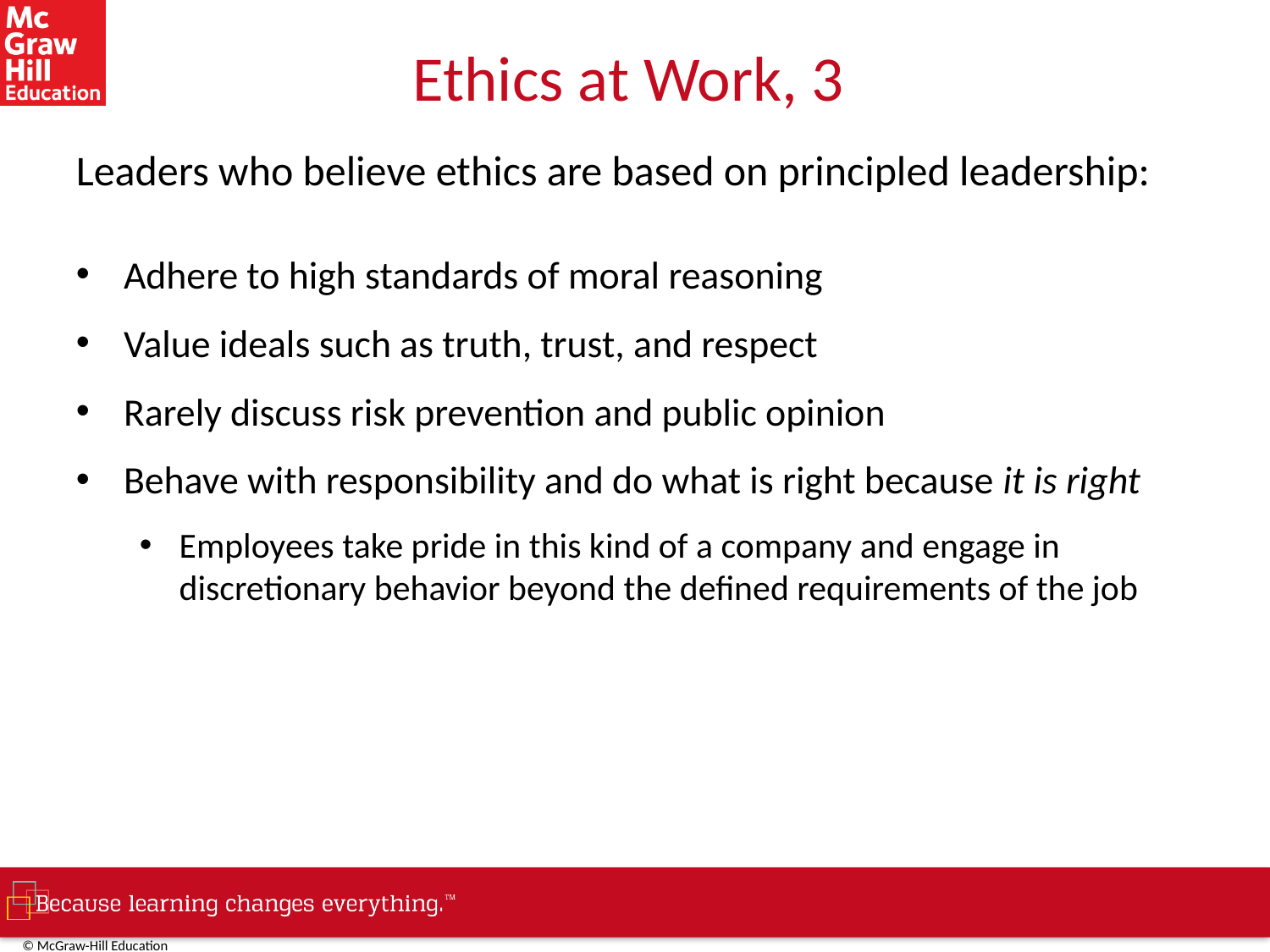

# Ethics at Work, 3
Leaders who believe ethics are based on principled leadership:

Adhere to high standards of moral reasoning
Value ideals such as truth, trust, and respect
Rarely discuss risk prevention and public opinion
Behave with responsibility and do what is right because it is right
Employees take pride in this kind of a company and engage in discretionary behavior beyond the defined requirements of the job